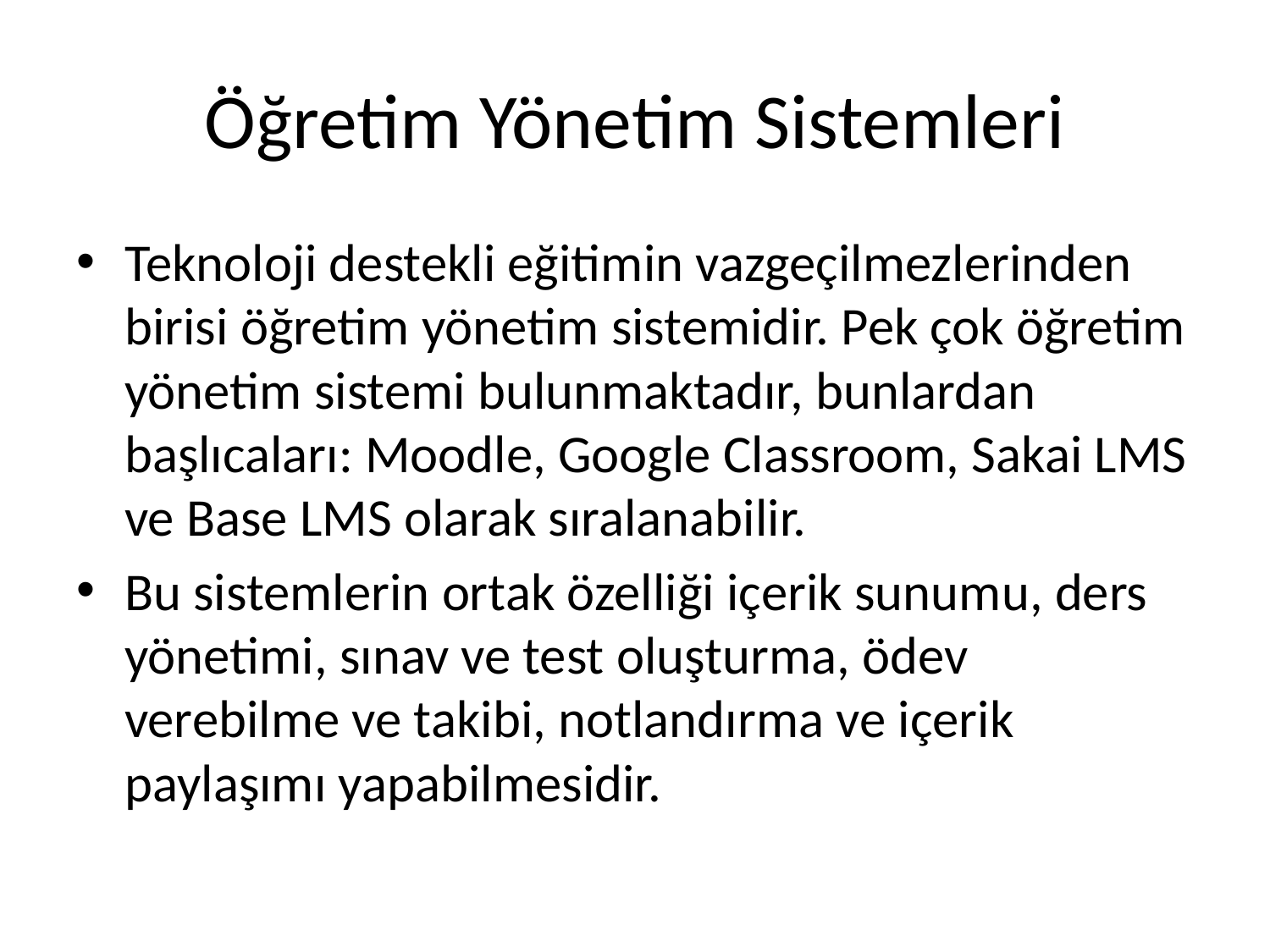

# Öğretim Yönetim Sistemleri
Teknoloji destekli eğitimin vazgeçilmezlerinden birisi öğretim yönetim sistemidir. Pek çok öğretim yönetim sistemi bulunmaktadır, bunlardan başlıcaları: Moodle, Google Classroom, Sakai LMS ve Base LMS olarak sıralanabilir.
Bu sistemlerin ortak özelliği içerik sunumu, ders yönetimi, sınav ve test oluşturma, ödev verebilme ve takibi, notlandırma ve içerik paylaşımı yapabilmesidir.